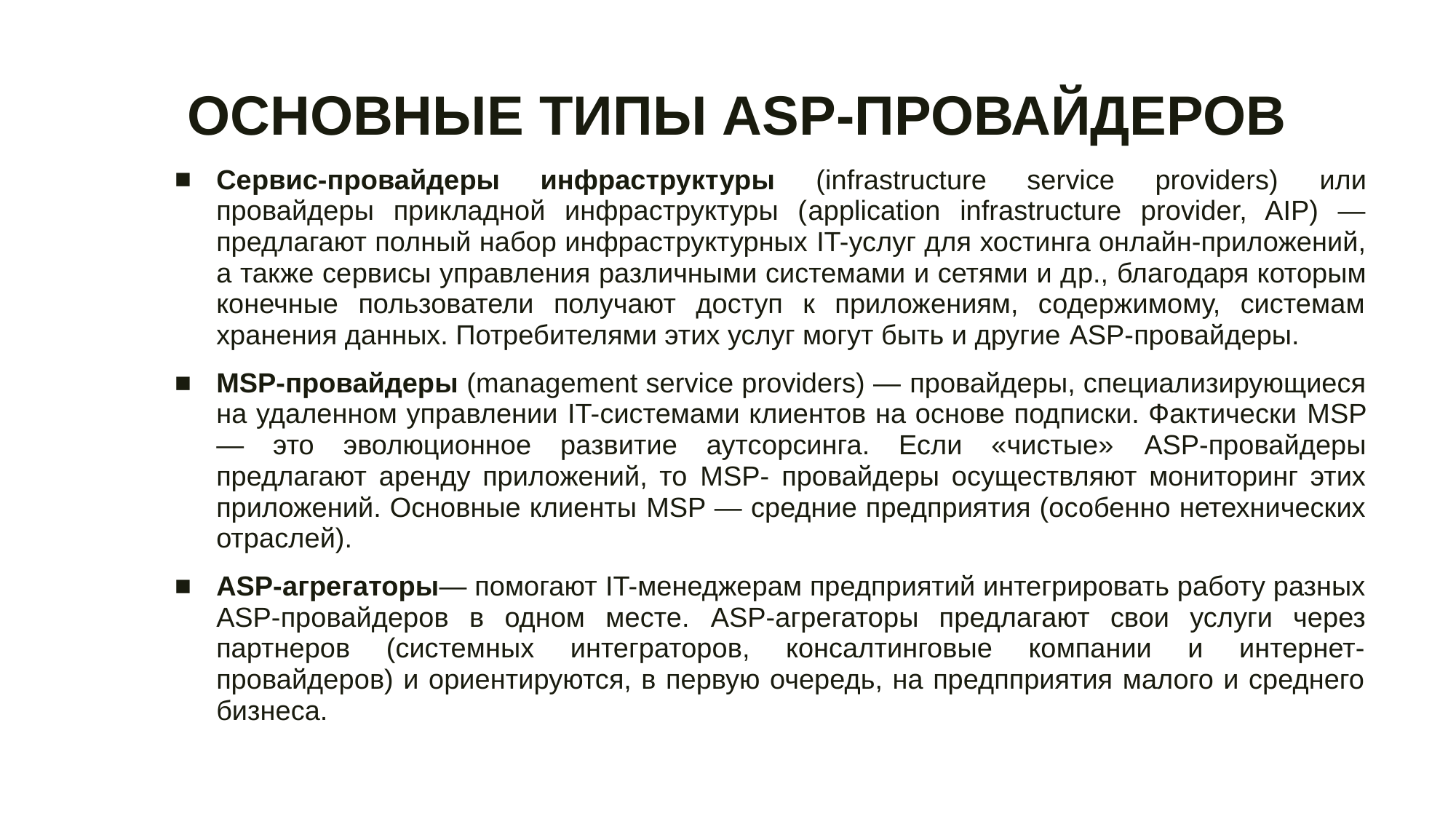

# ОСНОВНЫЕ ТИПЫ ASP-ПРОВАЙДЕРОВ
Сеpвис-провайдеры инфраструктуры (infrastructure service providers) или провайдеры прикладной инфраструктуры (application infrastructure provider, AIP) — предлагают полный набор инфраструктурных IT-услуг для хостинга онлайн-приложений, а также сеpвисы управления различными системами и сетями и дp., благодаря которым конечные пользователи получают доступ к приложениям, содержимому, системам хранения данных. Потребителями этих услуг могут быть и другие ASP-провайдеры.
MSP-провайдеры (management service providers) — провайдеры, специализирующиеся на удаленном управлении IT-системами клиентов на основе подписки. Фактически MSP — это эволюционное развитие аутсорсинга. Если «чистые» ASP-провайдеры предлагают аренду приложений, то MSP- провайдеры осуществляют мониторинг этих приложений. Основные клиенты MSP — средние предприятия (особенно нетехнических отраслей).
ASP-агрегаторы— помогают IT-менеджерам предприятий интегрировать работу разных ASP-провайдеров в одном месте. ASP-агрегаторы предлагают свои услуги через партнеров (системных интеграторов, консалтинговые компании и интернет-провайдеров) и ориентируются, в первую очередь, на предпприятия малого и среднего бизнеса.